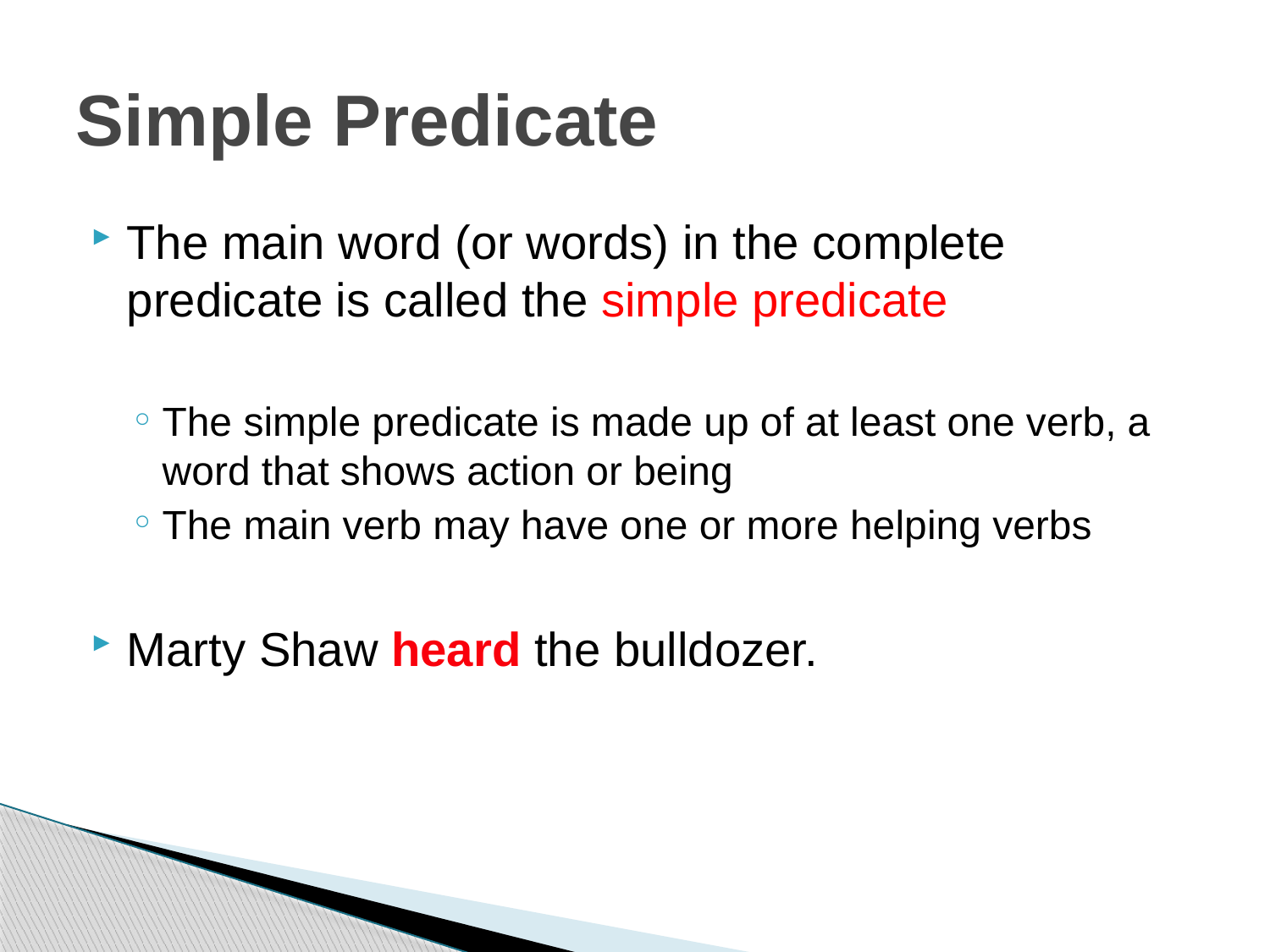

# Simple Predicate
The main word (or words) in the complete predicate is called the simple predicate

The simple predicate is made up of at least one verb, a word that shows action or being
The main verb may have one or more helping verbs

Marty Shaw heard the bulldozer.